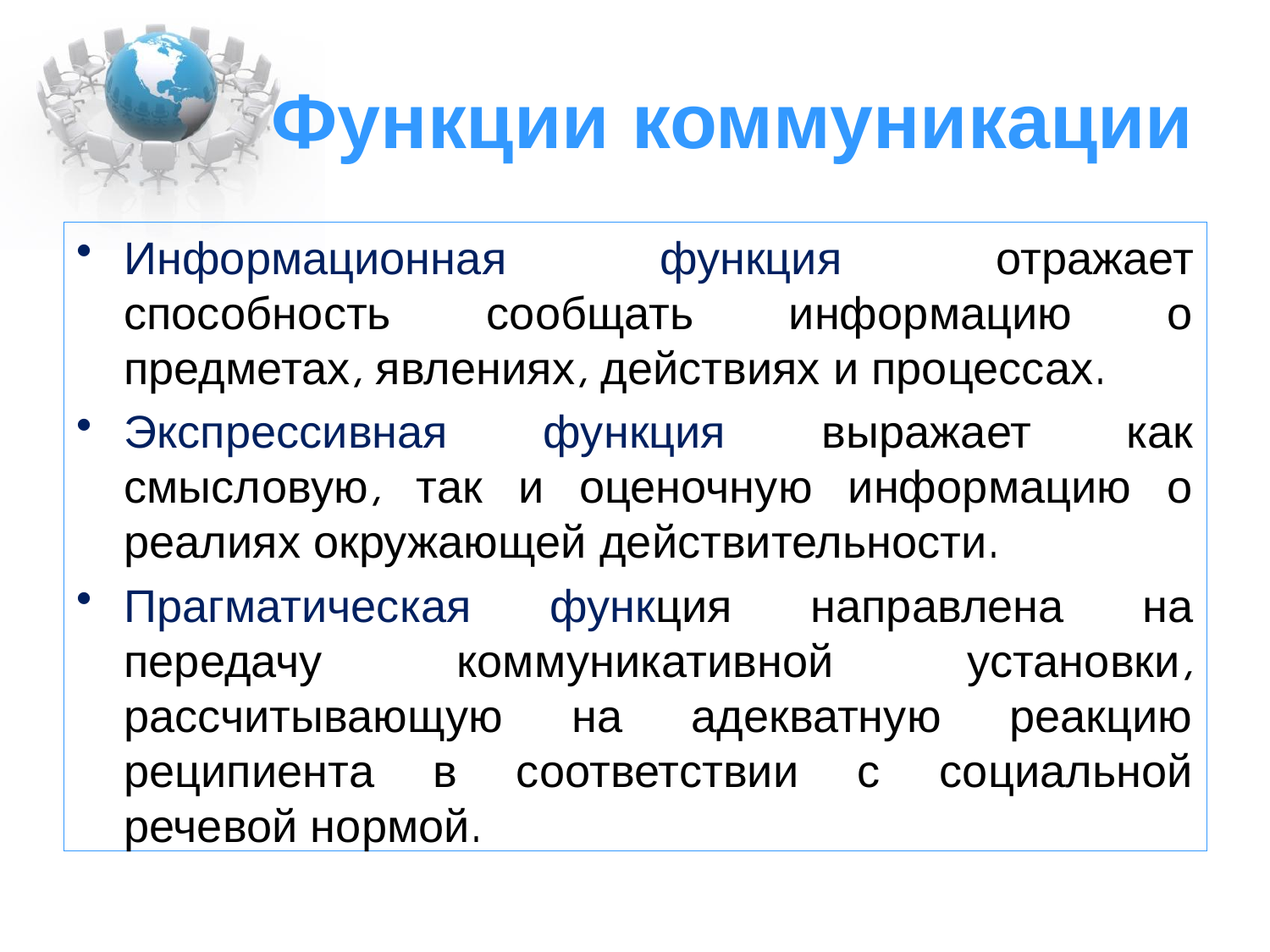

# Функции коммуникации
Информационная функция отражает способность сообщать информацию о предметах, явлениях, действиях и процессах.
Экспрессивная функция выражает как смысловую, так и оценочную информацию о реалиях окружающей действительности.
Прагматическая функция направлена на передачу коммуникативной установки, рассчитывающую на адекватную реакцию реципиента в соответствии с социальной речевой нормой.